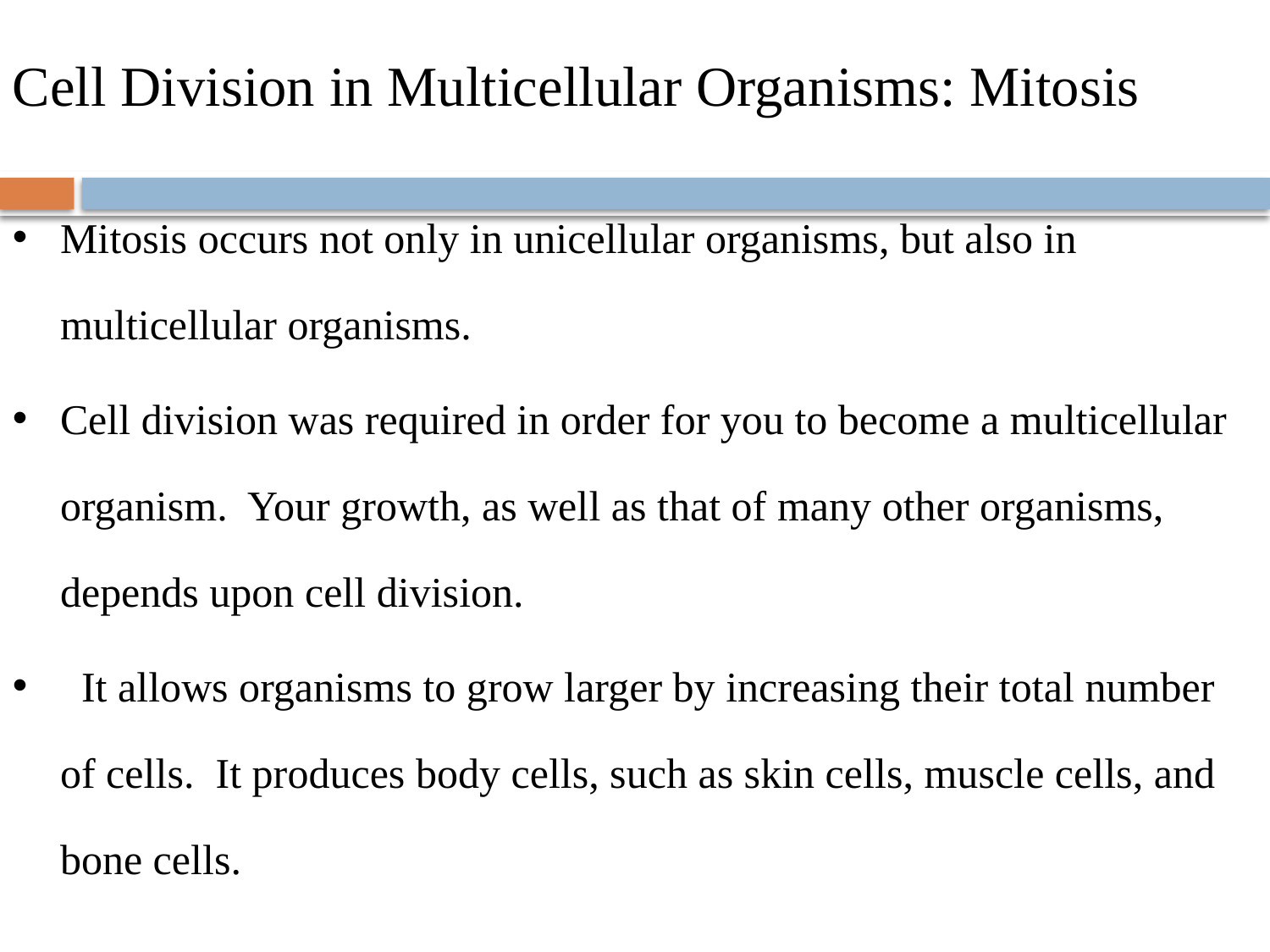

# Cell Division in Multicellular Organisms: Mitosis

Mitosis occurs not only in unicellular organisms, but also in multicellular organisms.
Cell division was required in order for you to become a multicellular organism.  Your growth, as well as that of many other organisms, depends upon cell division.
  It allows organisms to grow larger by increasing their total number of cells.  It produces body cells, such as skin cells, muscle cells, and bone cells.